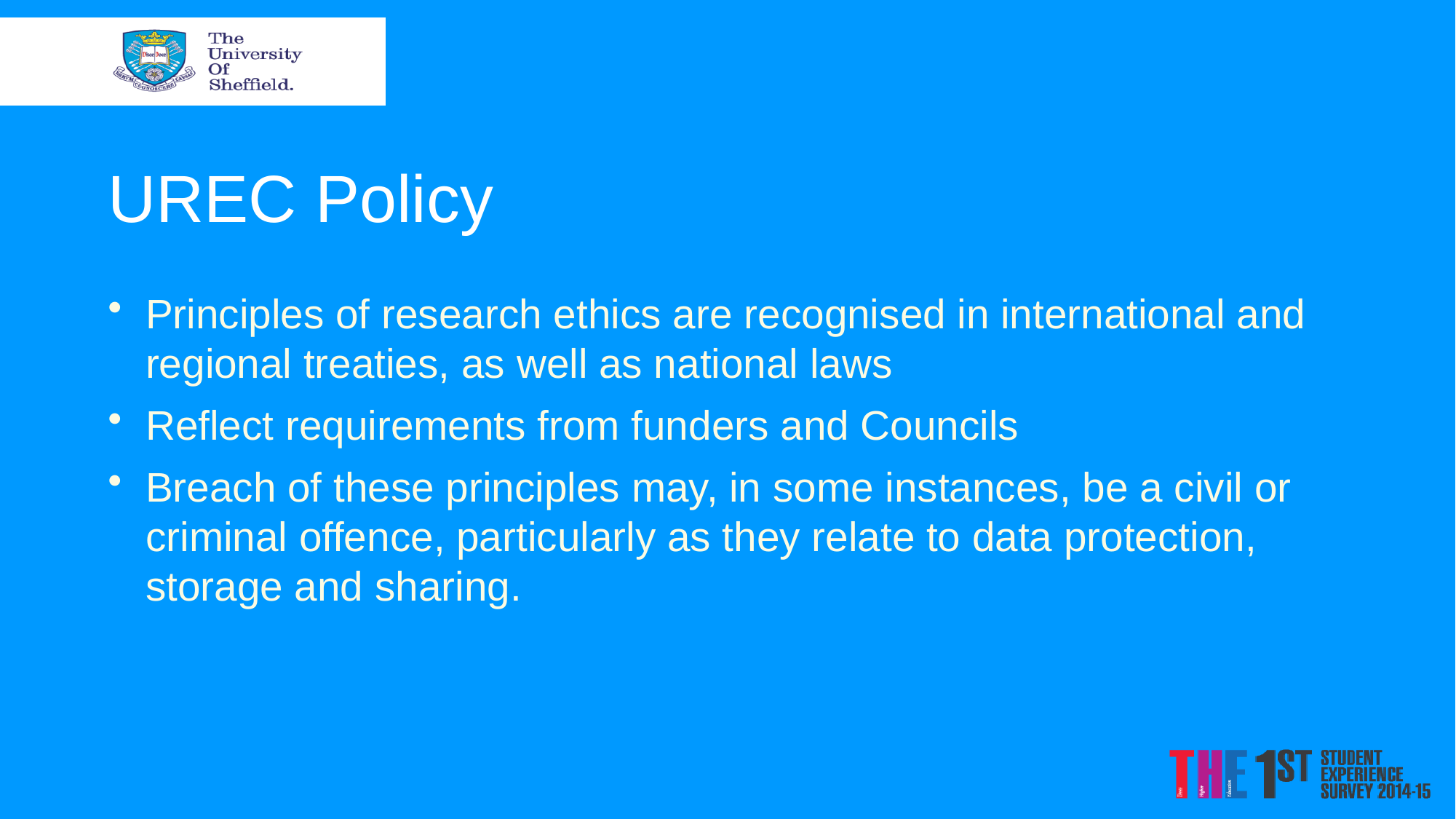

# UREC Policy
Principles of research ethics are recognised in international and regional treaties, as well as national laws
Reflect requirements from funders and Councils
Breach of these principles may, in some instances, be a civil or criminal offence, particularly as they relate to data protection, storage and sharing.